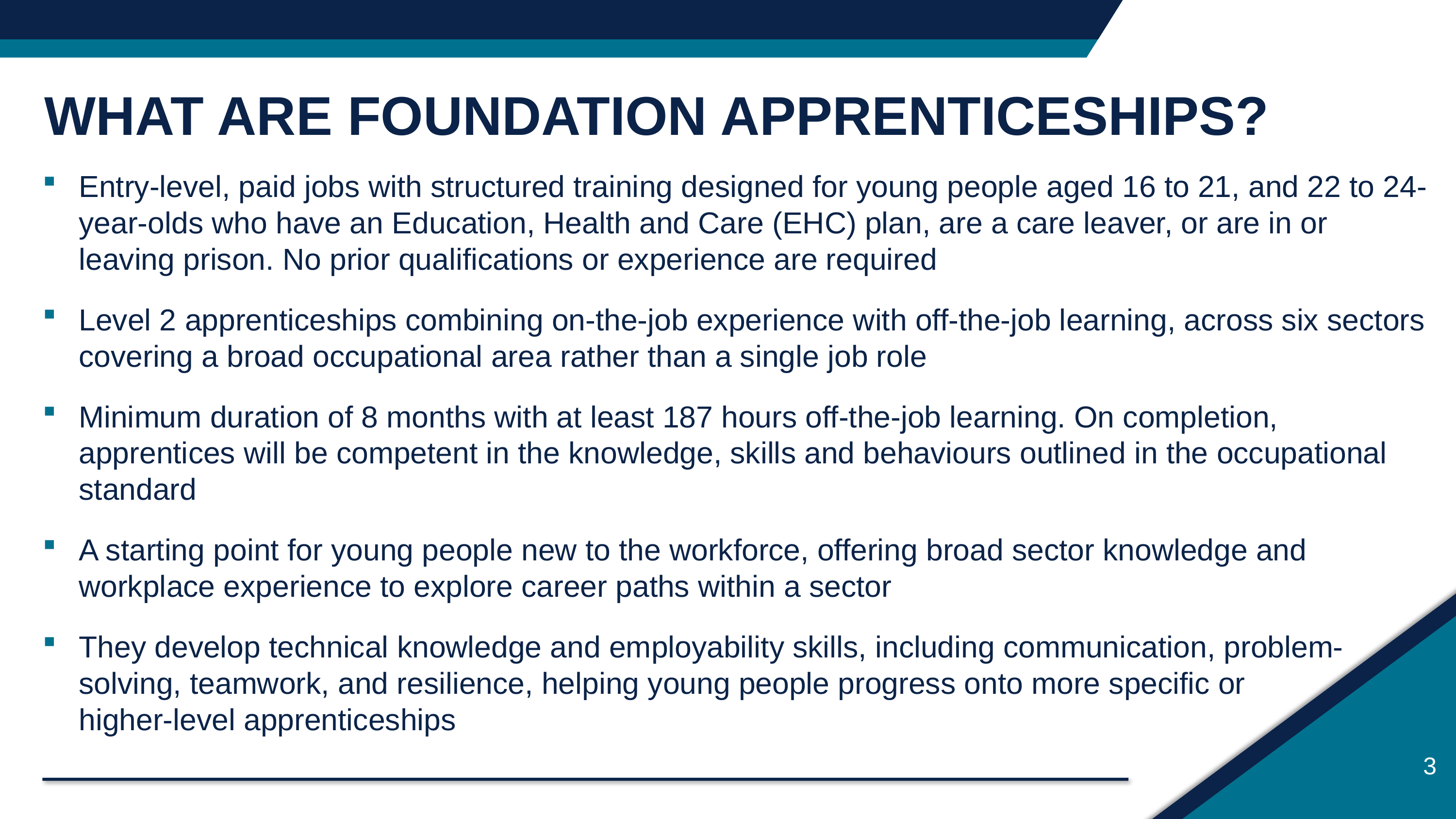

WHAT ARE FOUNDATION APPRENTICESHIPS?
Entry-level, paid jobs with structured training designed for young people aged 16 to 21, and 22 to 24-year-olds who have an Education, Health and Care (EHC) plan, are a care leaver, or are in or leaving prison. No prior qualifications or experience are required
Level 2 apprenticeships combining on-the-job experience with off-the-job learning, across six sectors covering a broad occupational area rather than a single job role
Minimum duration of 8 months with at least 187 hours off-the-job learning. On completion, apprentices will be competent in the knowledge, skills and behaviours outlined in the occupational standard
A starting point for young people new to the workforce, offering broad sector knowledge and workplace experience to explore career paths within a sector
They develop technical knowledge and employability skills, including communication, problem-solving, teamwork, and resilience, helping young people progress onto more specific or
higher-level apprenticeships

3